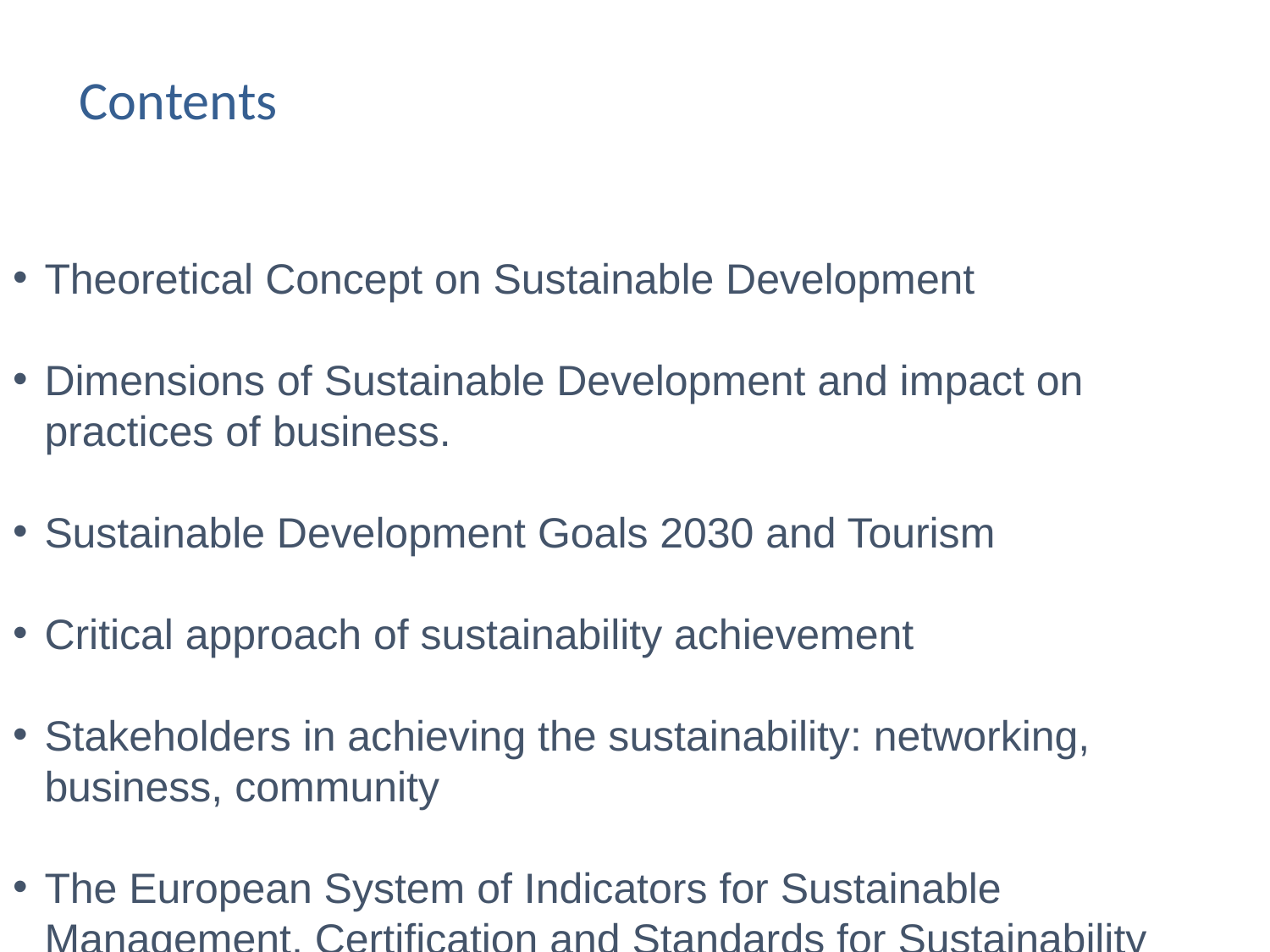

# Contents
Theoretical Concept on Sustainable Development

Dimensions of Sustainable Development and impact on practices of business.

Sustainable Development Goals 2030 and Tourism

Critical approach of sustainability achievement

Stakeholders in achieving the sustainability: networking, business, community

The European System of Indicators for Sustainable Management, Certification and Standards for Sustainability